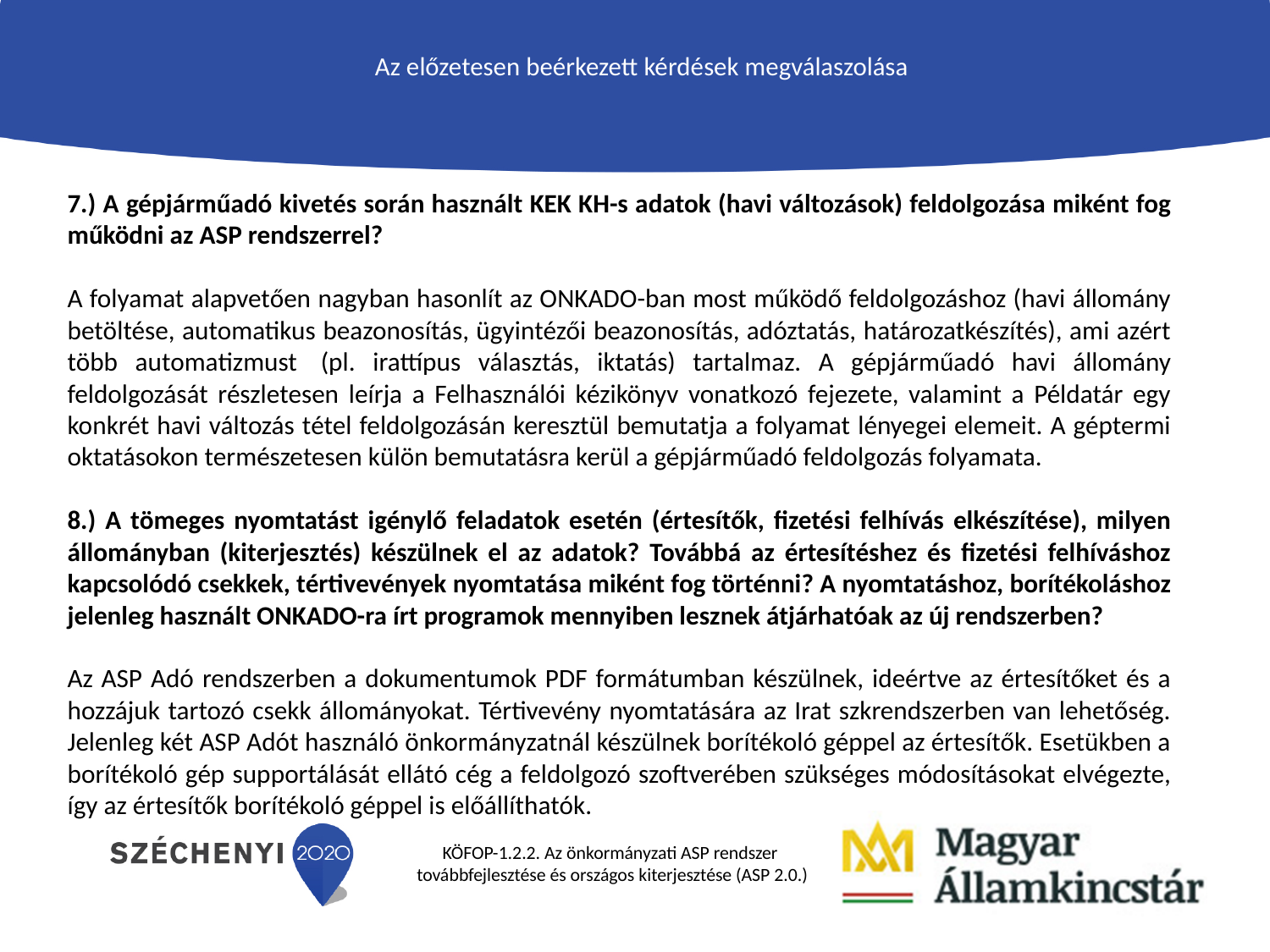

# Az előzetesen beérkezett kérdések megválaszolása
7.) A gépjárműadó kivetés során használt KEK KH-s adatok (havi változások) feldolgozása miként fog működni az ASP rendszerrel?

A folyamat alapvetően nagyban hasonlít az ONKADO-ban most működő feldolgozáshoz (havi állomány betöltése, automatikus beazonosítás, ügyintézői beazonosítás, adóztatás, határozatkészítés), ami azért több automatizmust  (pl. irattípus választás, iktatás) tartalmaz. A gépjárműadó havi állomány feldolgozását részletesen leírja a Felhasználói kézikönyv vonatkozó fejezete, valamint a Példatár egy konkrét havi változás tétel feldolgozásán keresztül bemutatja a folyamat lényegei elemeit. A géptermi oktatásokon természetesen külön bemutatásra kerül a gépjárműadó feldolgozás folyamata.

8.) A tömeges nyomtatást igénylő feladatok esetén (értesítők, fizetési felhívás elkészítése), milyen állományban (kiterjesztés) készülnek el az adatok? Továbbá az értesítéshez és fizetési felhíváshoz kapcsolódó csekkek, tértivevények nyomtatása miként fog történni? A nyomtatáshoz, borítékoláshoz jelenleg használt ONKADO-ra írt programok mennyiben lesznek átjárhatóak az új rendszerben?

Az ASP Adó rendszerben a dokumentumok PDF formátumban készülnek, ideértve az értesítőket és a hozzájuk tartozó csekk állományokat. Tértivevény nyomtatására az Irat szkrendszerben van lehetőség. Jelenleg két ASP Adót használó önkormányzatnál készülnek borítékoló géppel az értesítők. Esetükben a borítékoló gép supportálását ellátó cég a feldolgozó szoftverében szükséges módosításokat elvégezte, így az értesítők borítékoló géppel is előállíthatók.